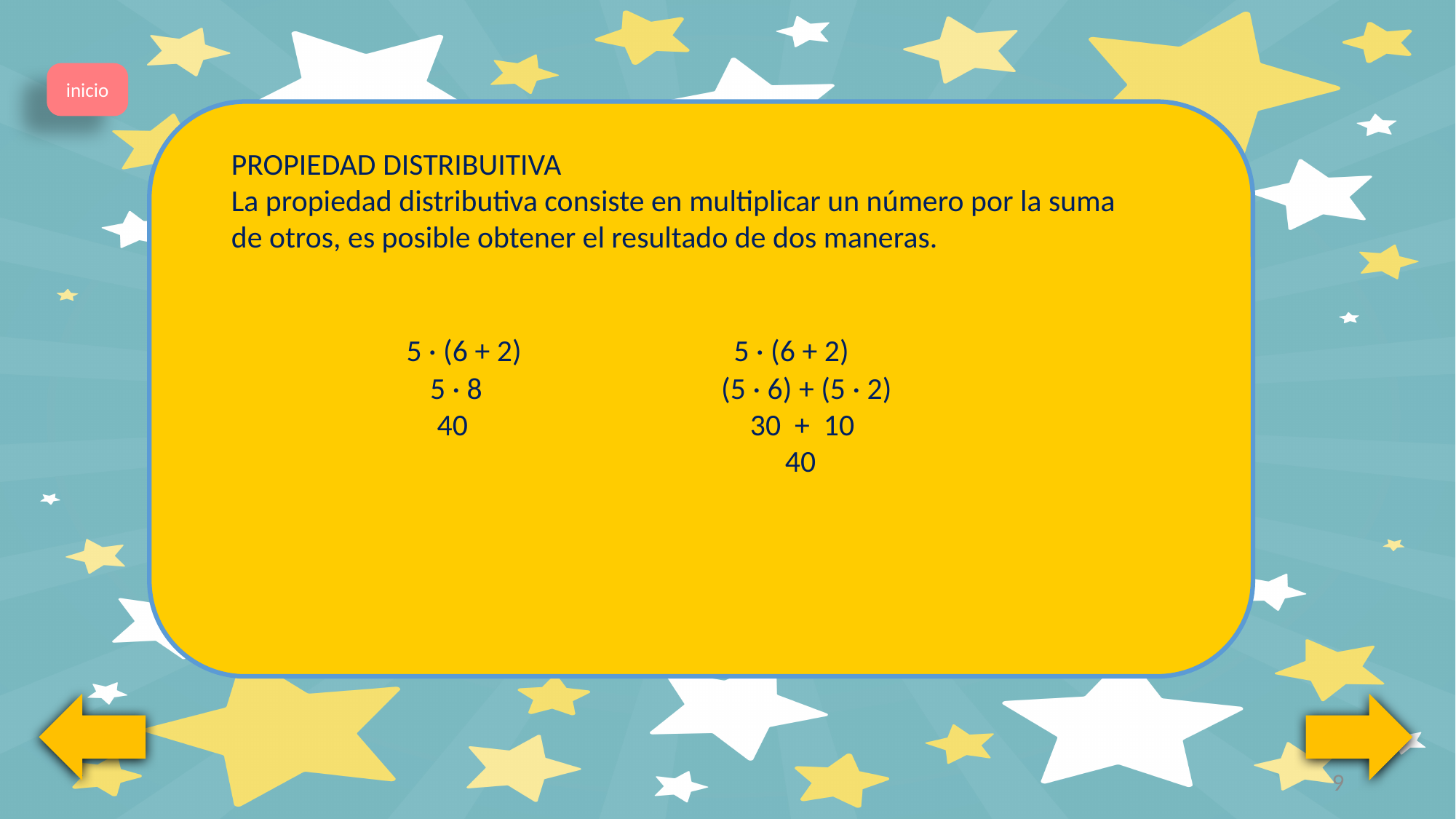

inicio

		5 · (6 + 2) 		5 · (6 + 2)
                                   5 · 8		              (5 · 6) + (5 · 2)
                                    40	                                  30  +  10
			                                       40

PROPIEDAD DISTRIBUITIVA
La propiedad distributiva consiste en multiplicar un número por la suma
de otros, es posible obtener el resultado de dos maneras.

9